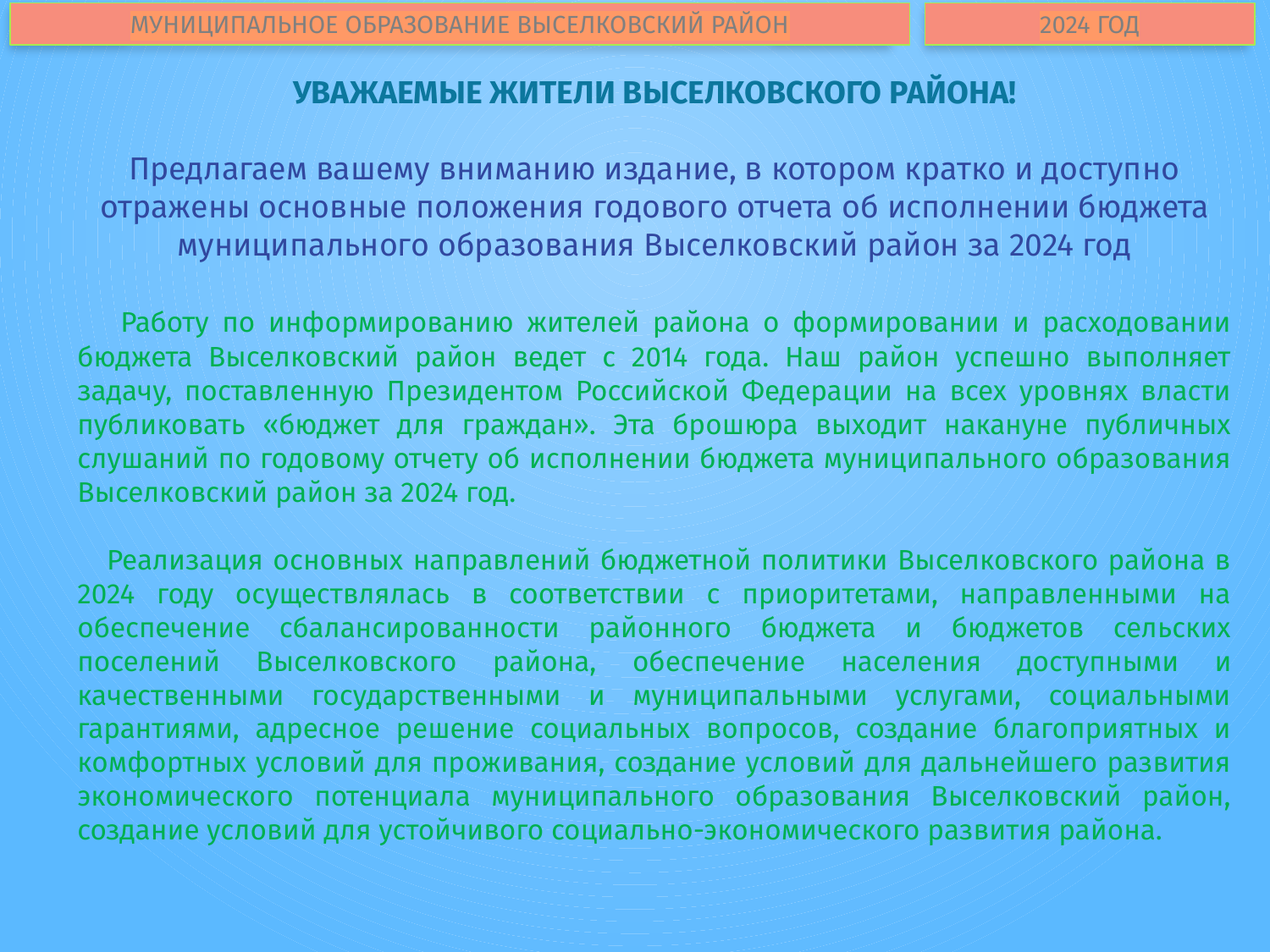

МУНИЦИПАЛЬНОЕ ОБРАЗОВАНИЕ ВЫСЕЛКОВСКИЙ РАЙОН
2024 ГОД
УВАЖАЕМЫЕ ЖИТЕЛИ ВЫСЕЛКОВСКОГО РАЙОНА!

Предлагаем вашему вниманию издание, в котором кратко и доступно отражены основные положения годового отчета об исполнении бюджета муниципального образования Выселковский район за 2024 год

   Работу по информированию жителей района о формировании и расходовании бюджета Выселковский район ведет с 2014 года. Наш район успешно выполняет задачу, поставленную Президентом Российской Федерации на всех уровнях власти публиковать «бюджет для граждан». Эта брошюра выходит накануне публичных слушаний по годовому отчету об исполнении бюджета муниципального образования Выселковский район за 2024 год.

   Реализация основных направлений бюджетной политики Выселковского района в 2024 году осуществлялась в соответствии с приоритетами, направленными на обеспечение сбалансированности районного бюджета и бюджетов сельских поселений Выселковского района, обеспечение населения доступными и качественными государственными и муниципальными услугами, социальными гарантиями, адресное решение социальных вопросов, создание благоприятных и комфортных условий для проживания, создание условий для дальнейшего развития экономического потенциала муниципального образования Выселковский район, создание условий для устойчивого социально-экономического развития района.